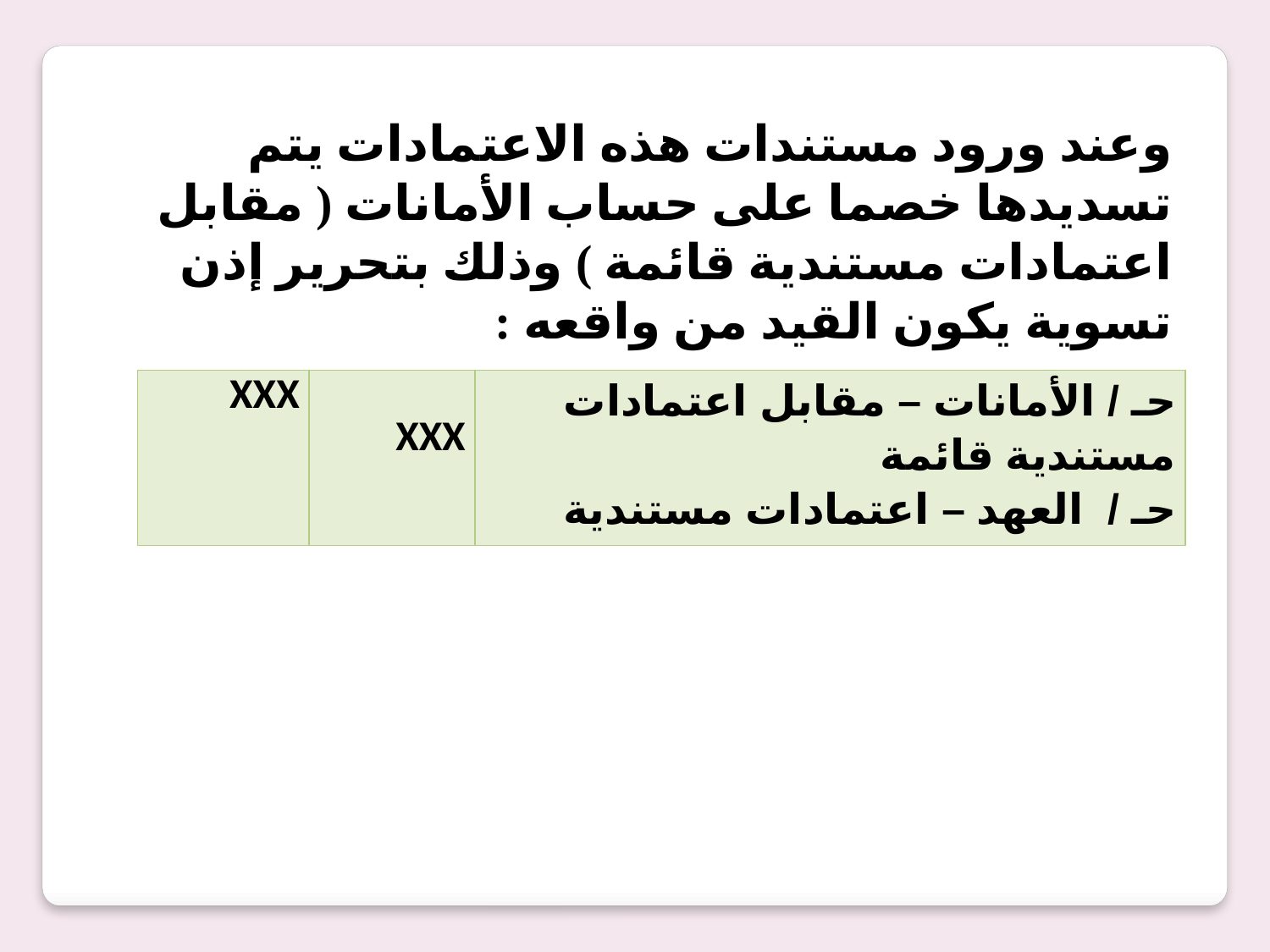

وعند ورود مستندات هذه الاعتمادات يتم تسديدها خصما على حساب الأمانات ( مقابل اعتمادات مستندية قائمة ) وذلك بتحرير إذن تسوية يكون القيد من واقعه :
| XXX | XXX | حـ / الأمانات – مقابل اعتمادات مستندية قائمة حـ / العهد – اعتمادات مستندية |
| --- | --- | --- |